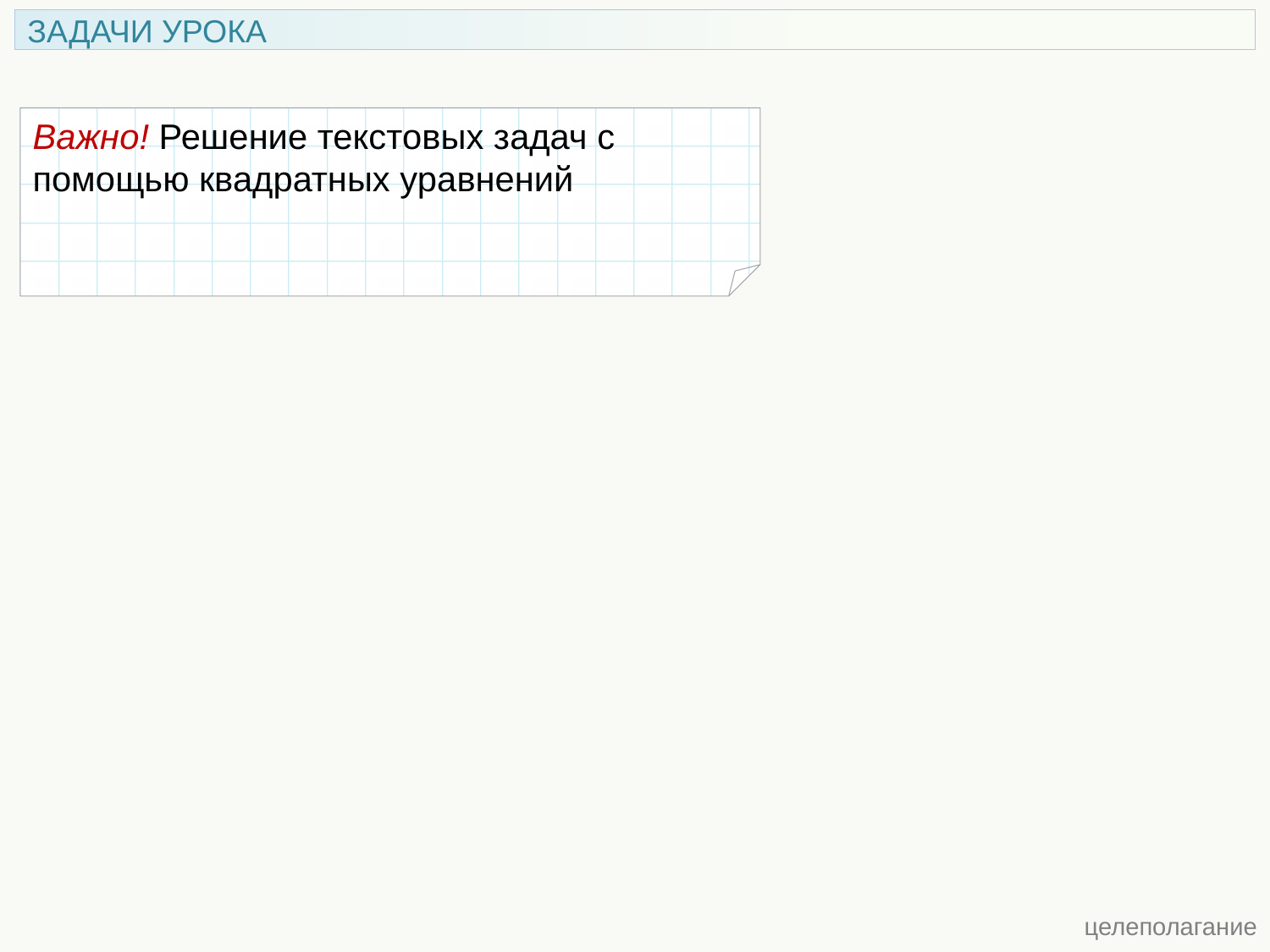

ЗАДАЧИ УРОКА

Важно! Решение текстовых задач с помощью квадратных уравнений
  целеполагание